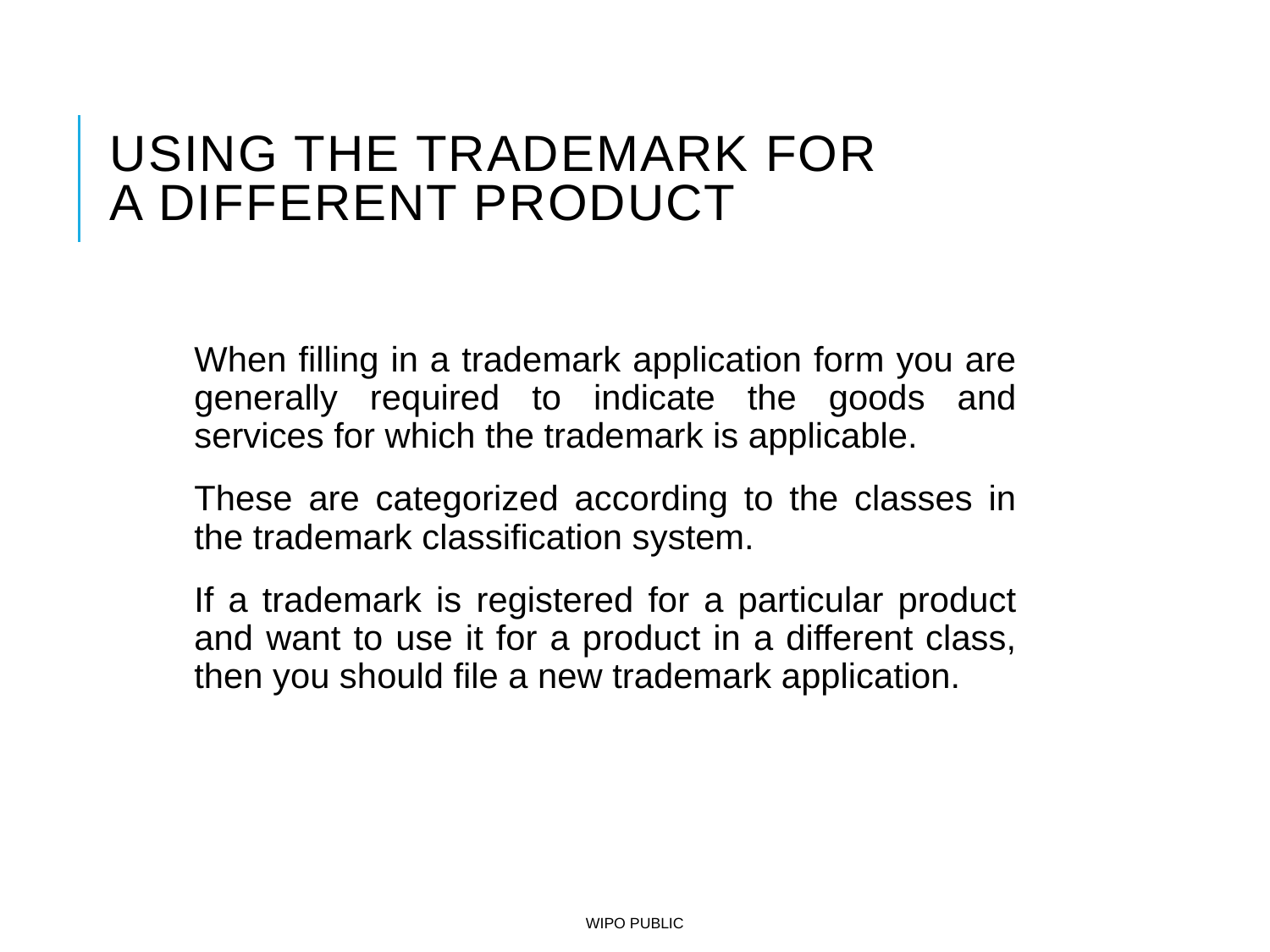

# Using the trademark for a different product
When filling in a trademark application form you are generally required to indicate the goods and services for which the trademark is applicable.
These are categorized according to the classes in the trademark classification system.
If a trademark is registered for a particular product and want to use it for a product in a different class, then you should file a new trademark application.